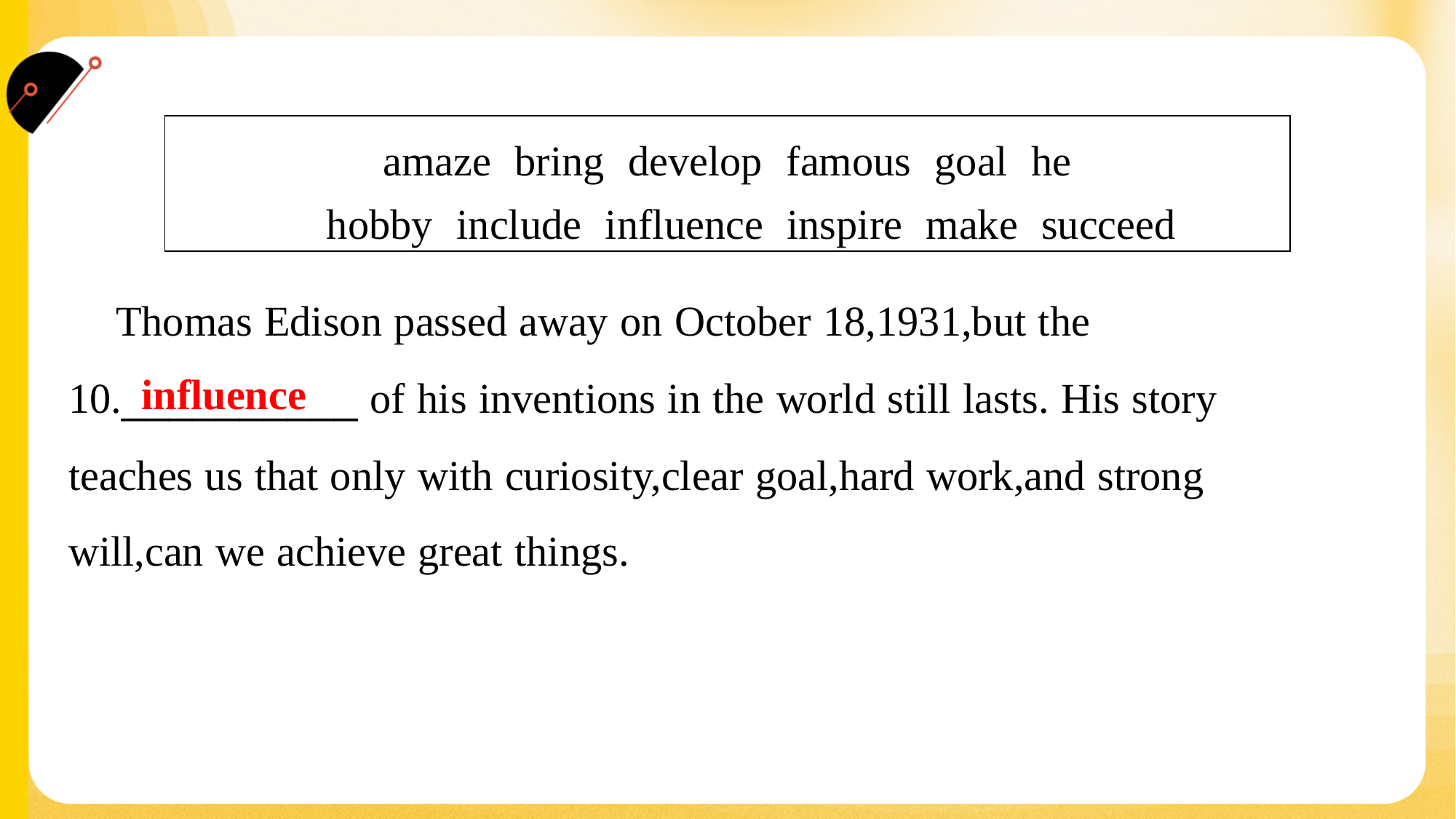

| amaze bring develop famous goal he hobby include influence inspire make succeed |
| --- |
    Thomas Edison passed away on October 18,1931,but the
10.__________ of his inventions in the world still lasts. His story
teaches us that only with curiosity,clear goal,hard work,and strong
will,can we achieve great things.#6
influence